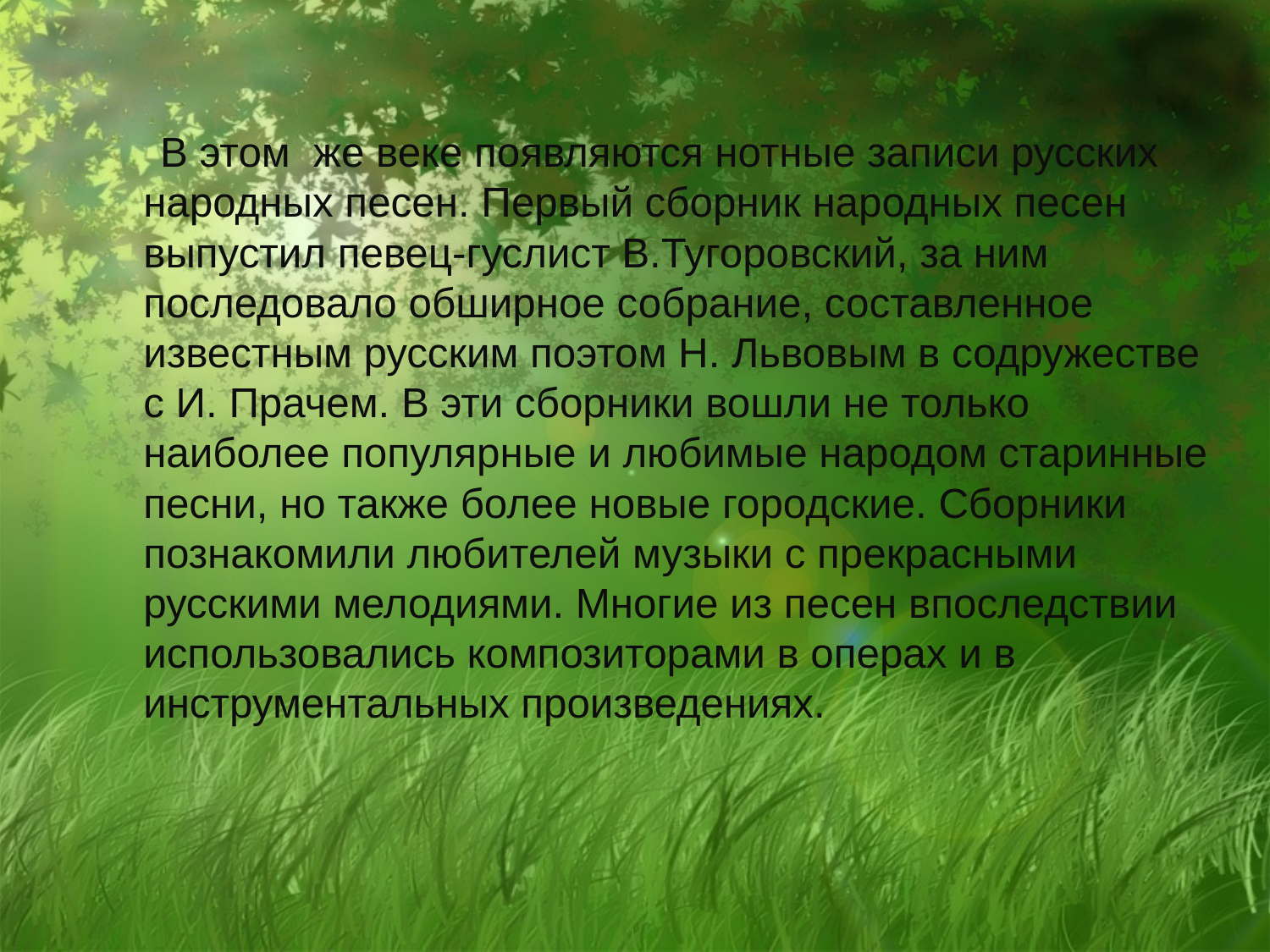

В этом  же веке появляются нотные записи русских народных песен. Первый сборник народных песен выпустил певец-гуслист В.Тугоровский, за ним последовало обширное собрание, составленное известным русским поэтом Н. Львовым в содружестве с И. Прачем. В эти сборники вошли не только наиболее популярные и любимые народом старинные песни, но также более новые городские. Сборники познакомили любителей музыки с прекрасными русскими мелодиями. Многие из песен впоследствии использовались композиторами в операх и в инструментальных произведениях.